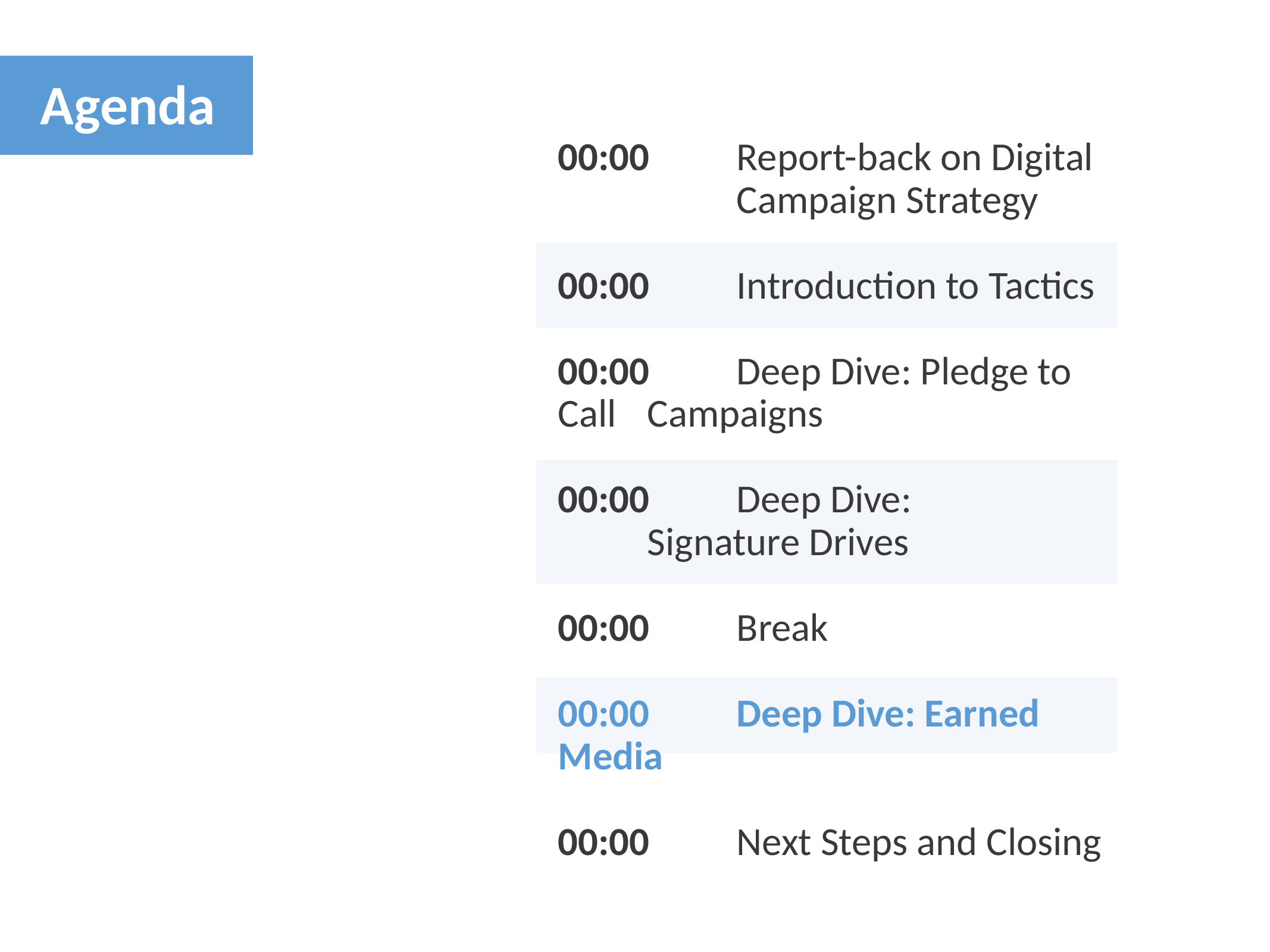

Agenda
00:00	Report-back on Digital 		Campaign Strategy

00:00	Introduction to Tactics

00:00	Deep Dive: Pledge to Call 	Campaigns

00:00	Deep Dive:
	Signature Drives

00:00	Break

00:00	Deep Dive: Earned Media

00:00	Next Steps and Closing